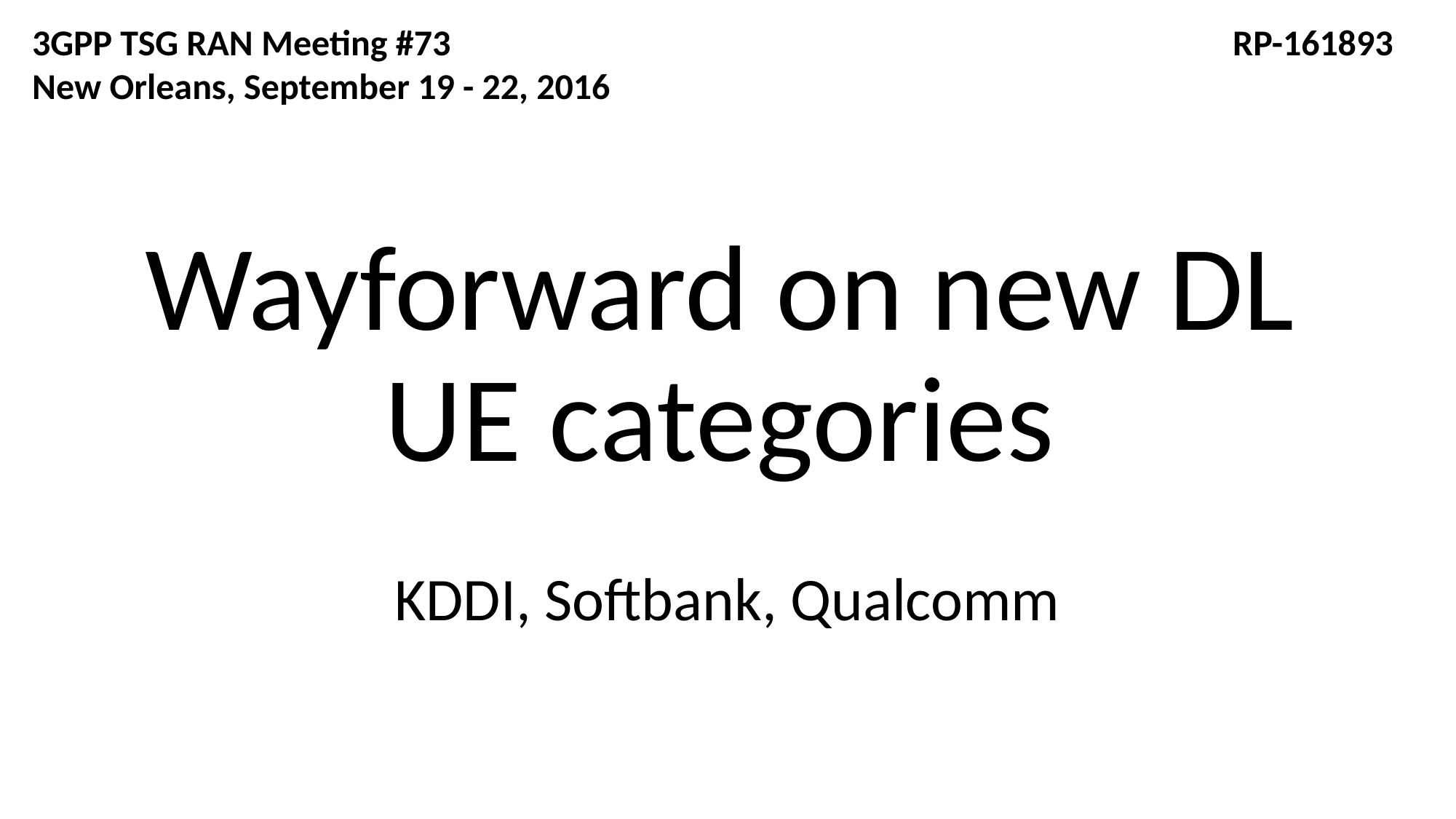

3GPP TSG RAN Meeting #73								RP-161893
New Orleans, September 19 - 22, 2016
# Wayforward on new DL UE categories
KDDI, Softbank, Qualcomm